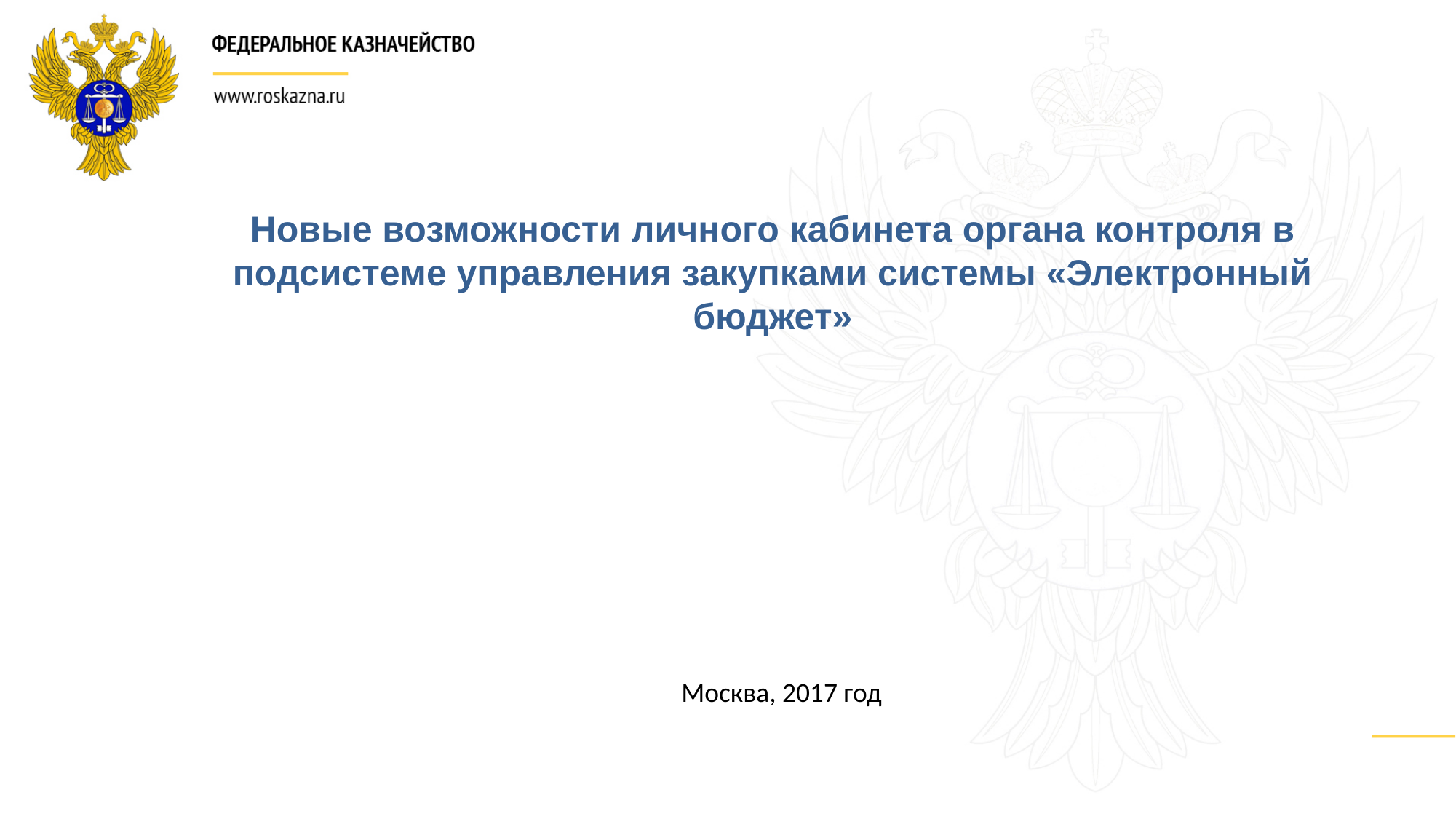

Новые возможности личного кабинета органа контроля в подсистеме управления закупками системы «Электронный бюджет»

Москва, 2017 год